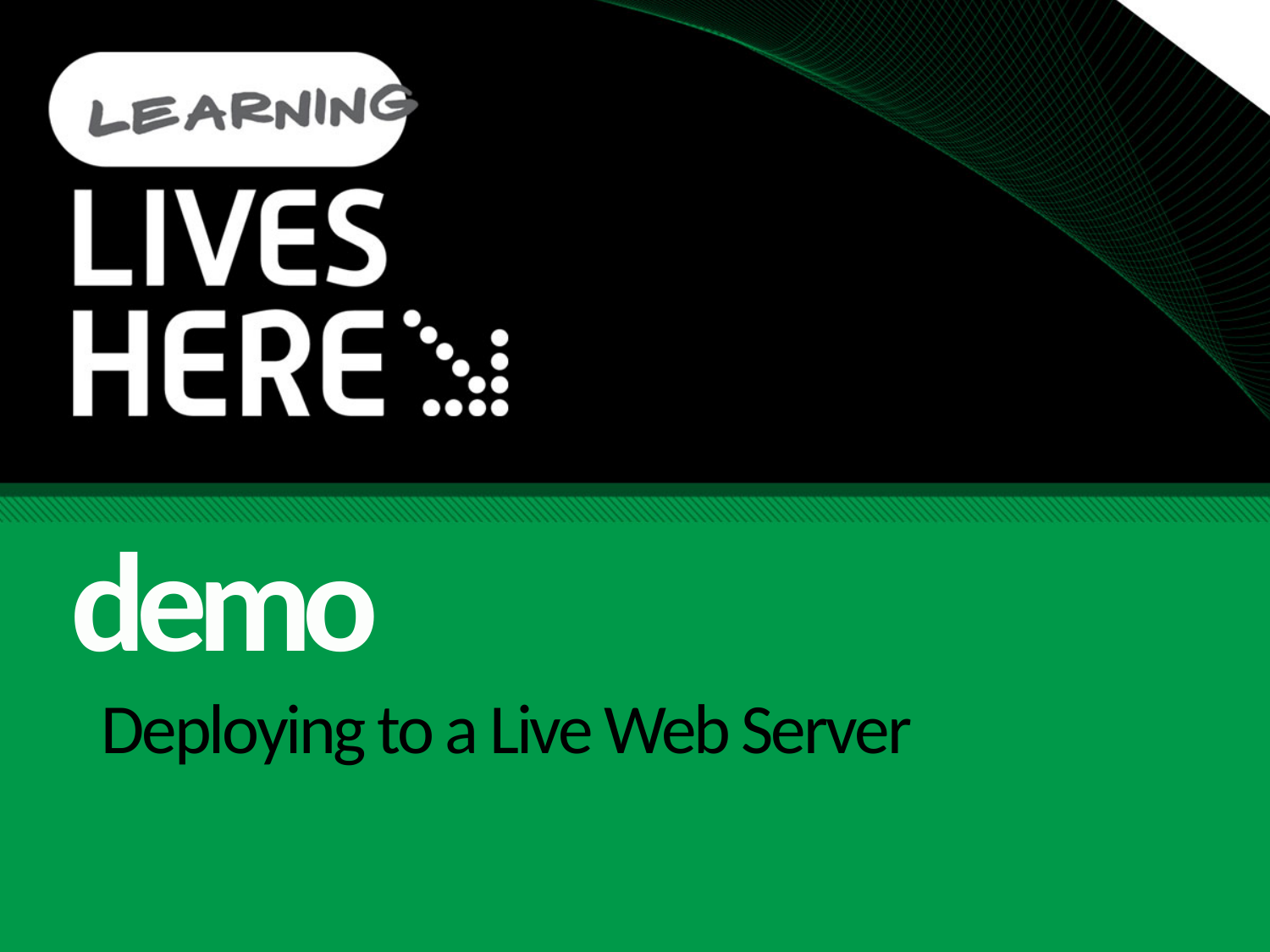

demo
# Deploying to a Live Web Server